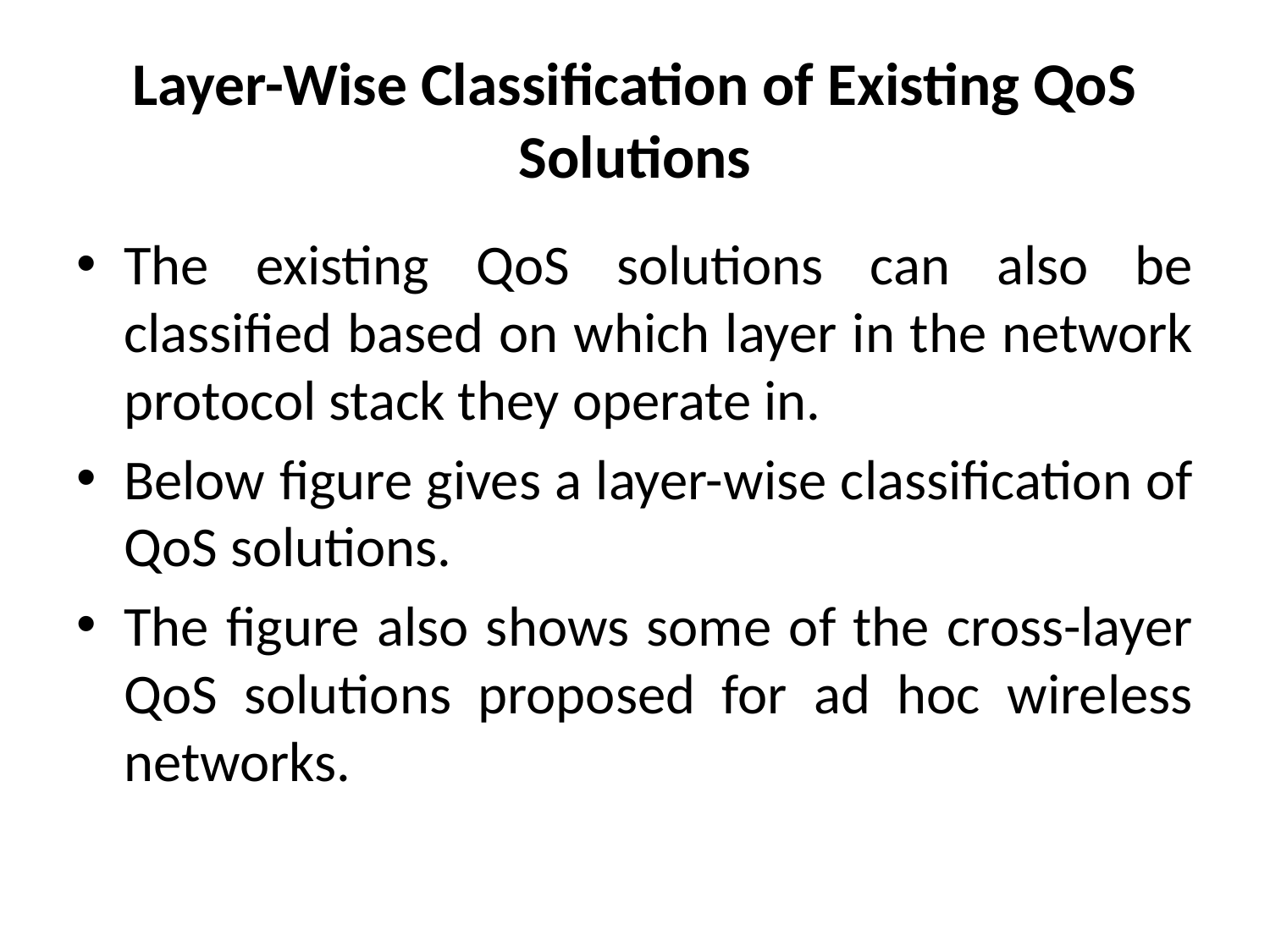

# Layer-Wise Classification of Existing QoS Solutions
The existing QoS solutions can also be classified based on which layer in the network protocol stack they operate in.
Below figure gives a layer-wise classification of QoS solutions.
The figure also shows some of the cross-layer QoS solutions proposed for ad hoc wireless networks.